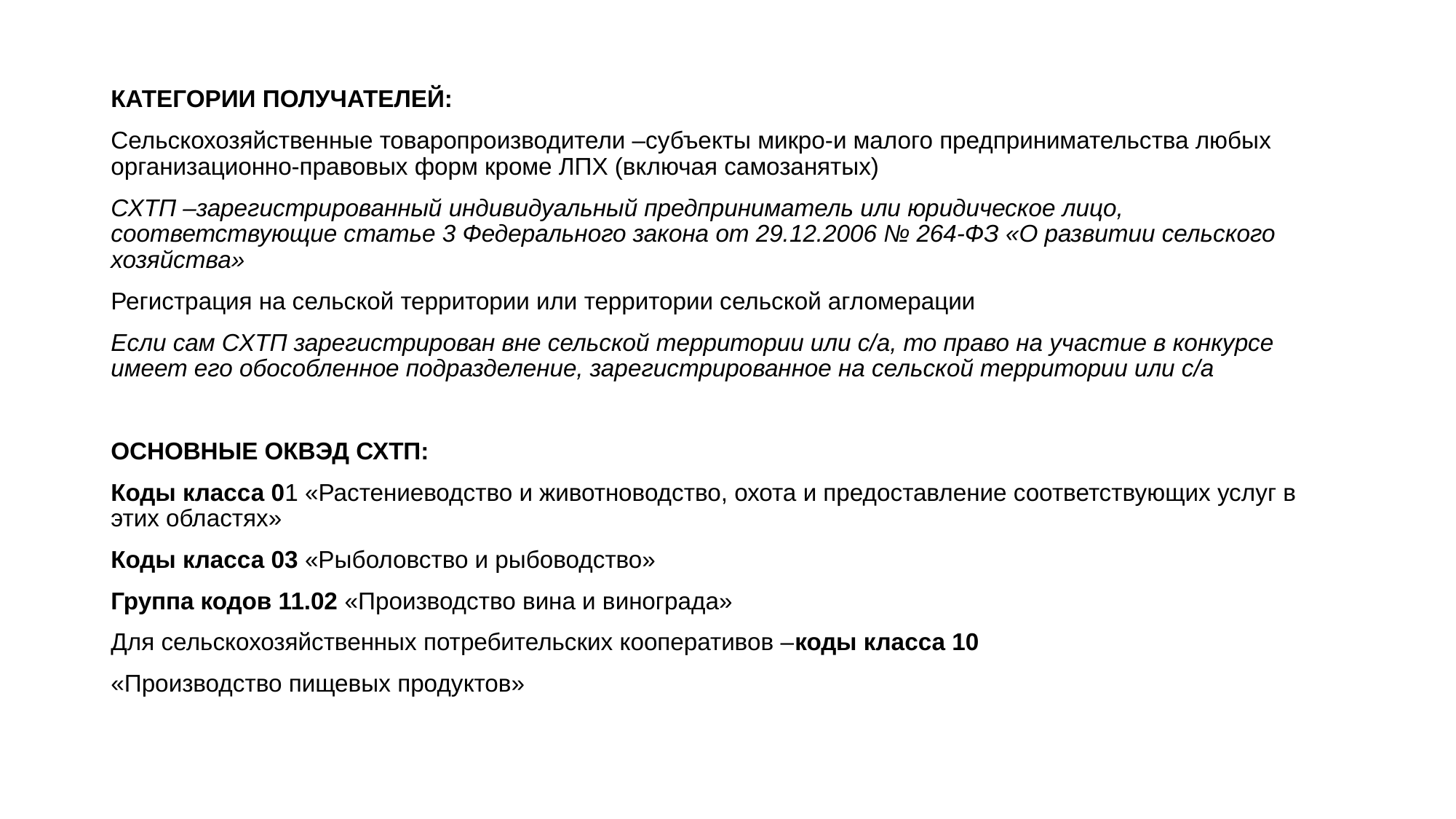

КАТЕГОРИИ ПОЛУЧАТЕЛЕЙ:
Сельскохозяйственные товаропроизводители –субъекты микро-и малого предпринимательства любых организационно-правовых форм кроме ЛПХ (включая самозанятых)
СХТП –зарегистрированный индивидуальный предприниматель или юридическое лицо, соответствующие статье 3 Федерального закона от 29.12.2006 № 264-ФЗ «О развитии сельского хозяйства»
Регистрация на сельской территории или территории сельской агломерации
Если сам СХТП зарегистрирован вне сельской территории или с/а, то право на участие в конкурсе имеет его обособленное подразделение, зарегистрированное на сельской территории или с/а

ОСНОВНЫЕ ОКВЭД СХТП:
Коды класса 01 «Растениеводство и животноводство, охота и предоставление соответствующих услуг в этих областях»
Коды класса 03 «Рыболовство и рыбоводство»
Группа кодов 11.02 «Производство вина и винограда»
Для сельскохозяйственных потребительских кооперативов –коды класса 10
«Производство пищевых продуктов»